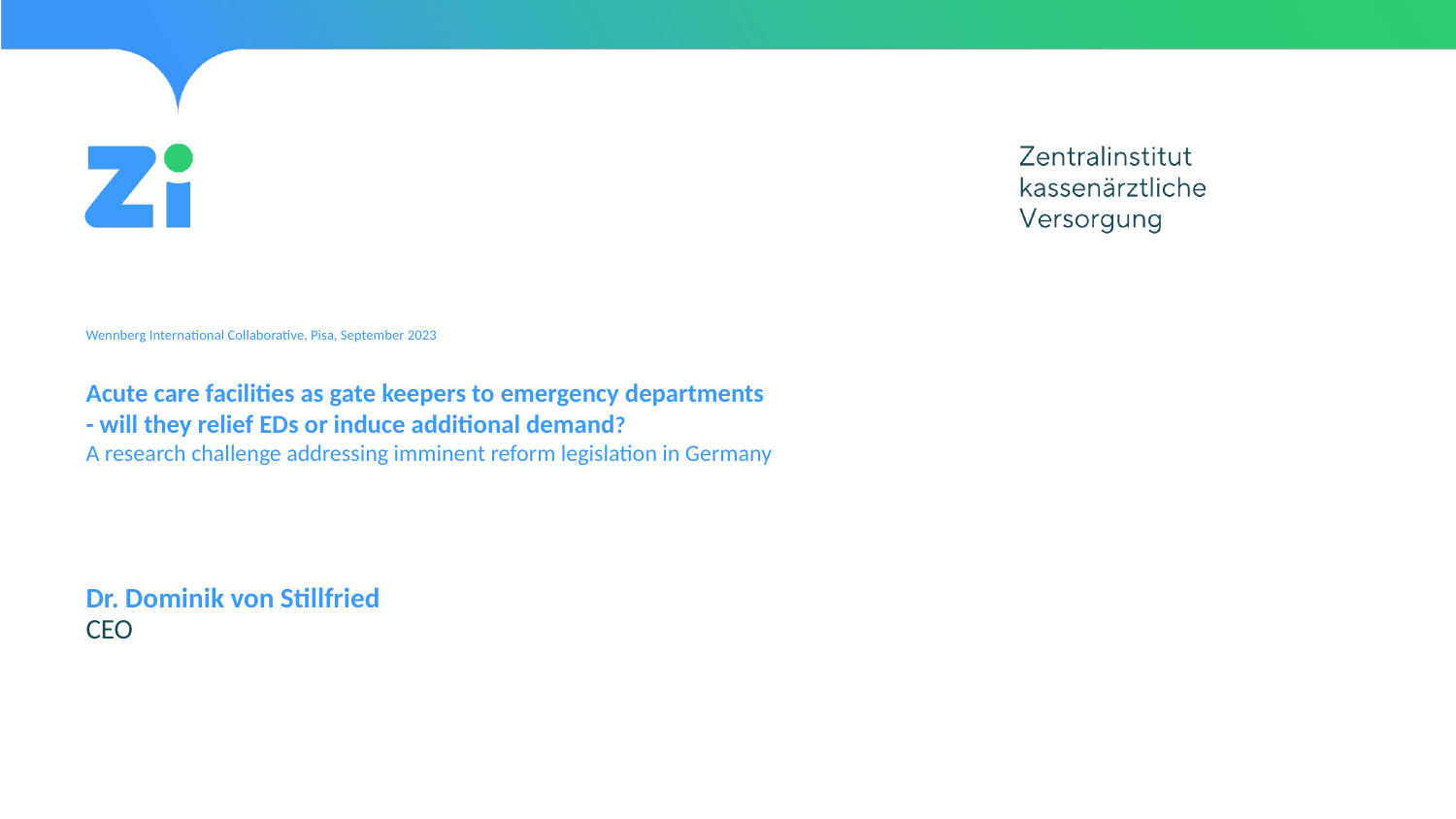

# Wennberg International Collaborative, Pisa, September 2023 Acute care facilities as gate keepers to emergency departments - will they relief EDs or induce additional demand? A research challenge addressing imminent reform legislation in Germany
Dr. Dominik von Stillfried
CEO